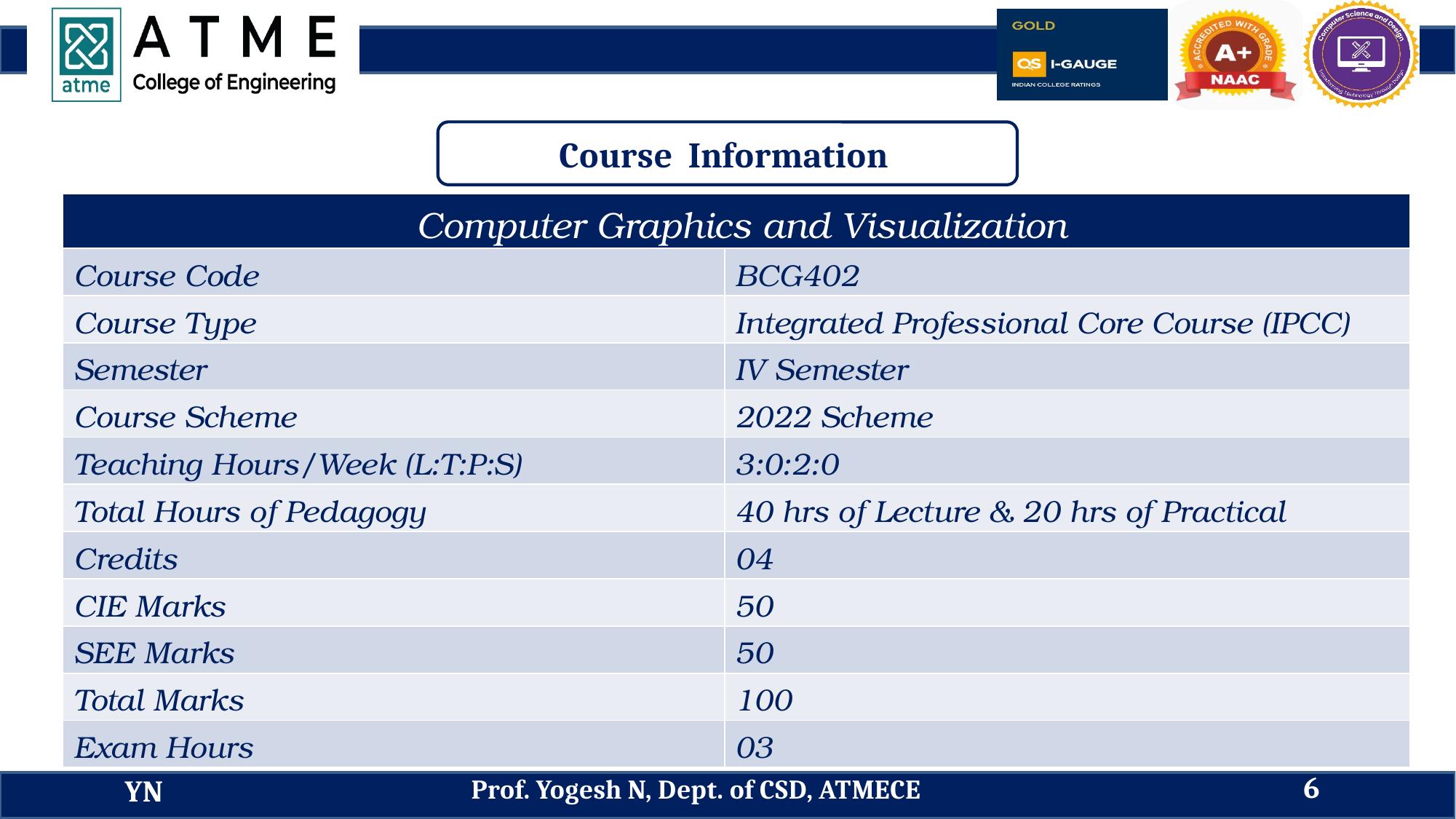

Course  Information
| Computer Graphics and Visualization |  |
| --- | --- |
| Course Code | BCG402 |
| Course Type | Integrated Professional Core Course (IPCC) |
| Semester | IV Semester |
| Course Scheme | 2022 Scheme |
| Teaching Hours/Week (L:T:P:S) | 3:0:2:0 |
| Total Hours of Pedagogy | 40 hrs of Lecture & 20 hrs of Practical |
| Credits | 04 |
| CIE Marks | 50 |
| SEE Marks | 50 |
| Total Marks | 100 |
| Exam Hours | 03 |
6

Prof. Yogesh N, Dept. of CSD, ATMECE
YN